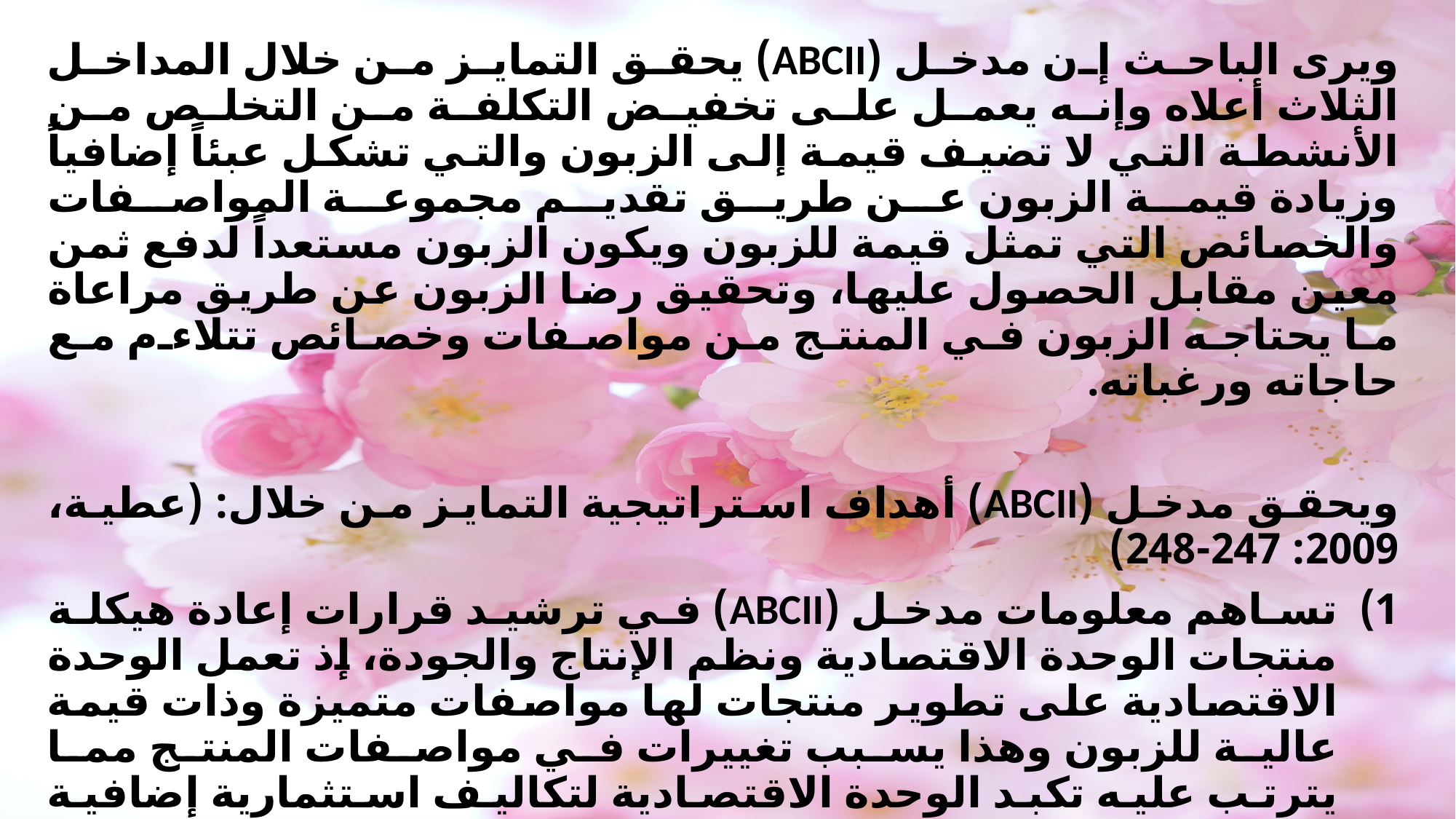

ويرى الباحث إن مدخل (ABCII) يحقق التمايز من خلال المداخل الثلاث أعلاه وإنه يعمل على تخفيض التكلفة من التخلص من الأنشطة التي لا تضيف قيمة إلى الزبون والتي تشكل عبئاً إضافياً وزيادة قيمة الزبون عن طريق تقديم مجموعة المواصفات والخصائص التي تمثل قيمة للزبون ويكون الزبون مستعداً لدفع ثمن معين مقابل الحصول عليها، وتحقيق رضا الزبون عن طريق مراعاة ما يحتاجه الزبون في المنتج من مواصفات وخصائص تتلاءم مع حاجاته ورغباته.

ويحقق مدخل (ABCII) أهداف استراتيجية التمايز من خلال: (عطية، 2009: 247-248)
تساهم معلومات مدخل (ABCII) في ترشيد قرارات إعادة هيكلة منتجات الوحدة الاقتصادية ونظم الإنتاج والجودة، إذ تعمل الوحدة الاقتصادية على تطوير منتجات لها مواصفات متميزة وذات قيمة عالية للزبون وهذا يسبب تغييرات في مواصفات المنتج مما يترتب عليه تكبد الوحدة الاقتصادية لتكاليف استثمارية إضافية تتعلق بمجال تطوير وتحسين المنتجات مما يتسبب في حدوث بعض التكاليف الاختيارية وقد تستلزم عملية تحسين وتطوير المنتجات الحصول على آلات جديدة وتدريب العاملين.
#